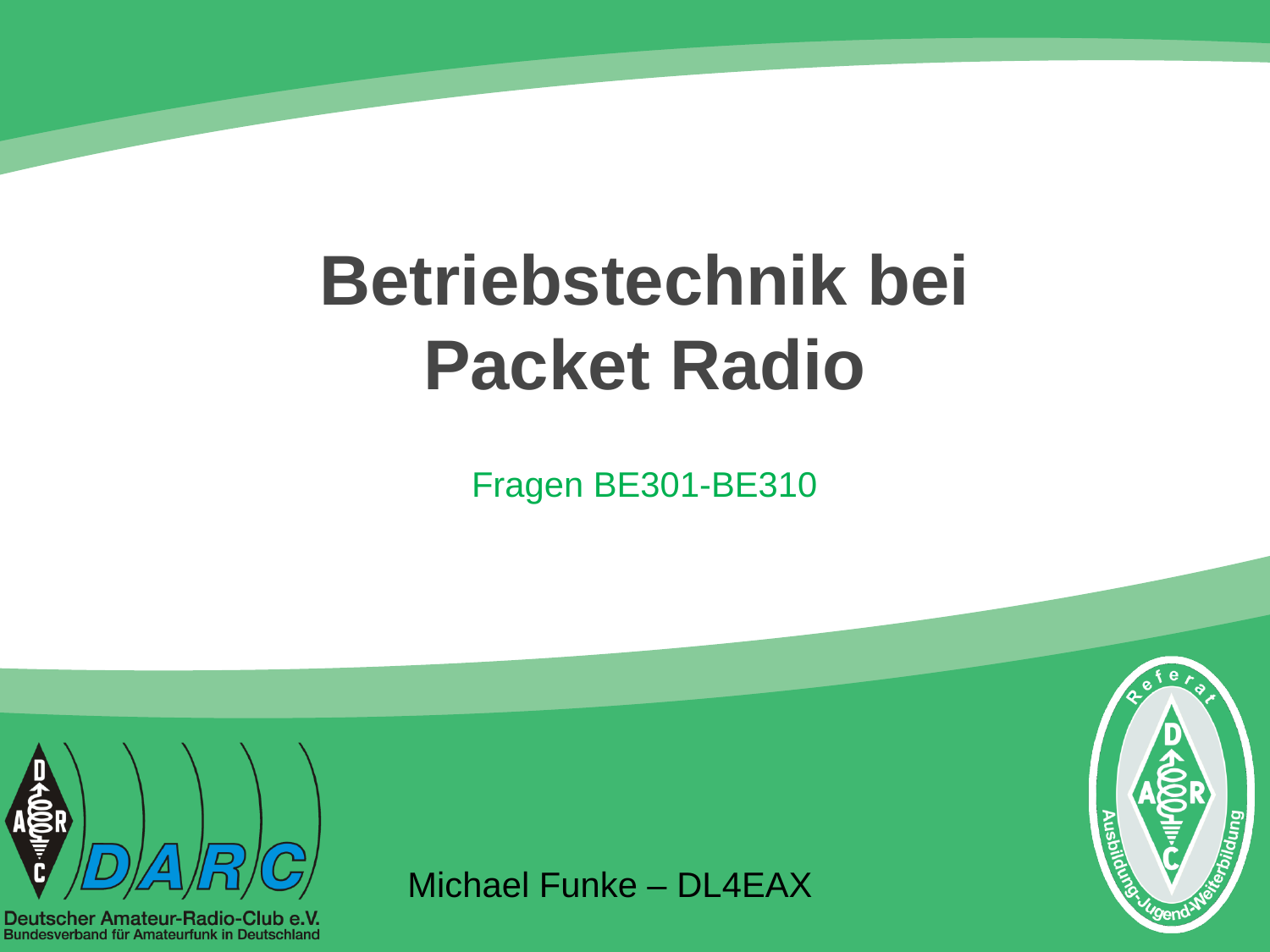

# Betriebstechnik bei Packet Radio
Fragen BE301-BE310
Michael Funke – DL4EAX